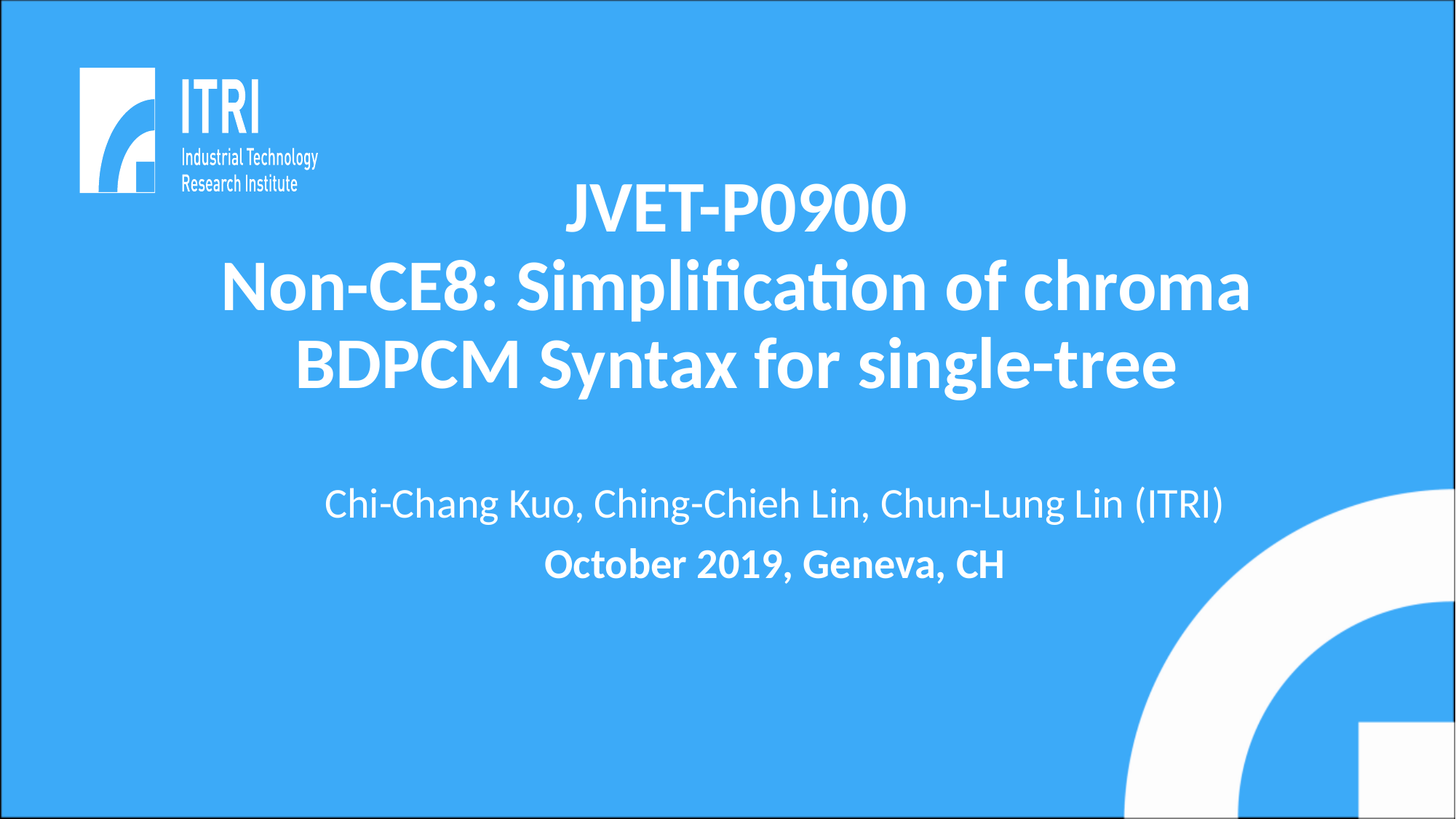

# JVET-P0900 Non-CE8: Simplification of chroma BDPCM Syntax for single-tree
Chi-Chang Kuo, Ching-Chieh Lin, Chun-Lung Lin (ITRI)
October 2019, Geneva, CH